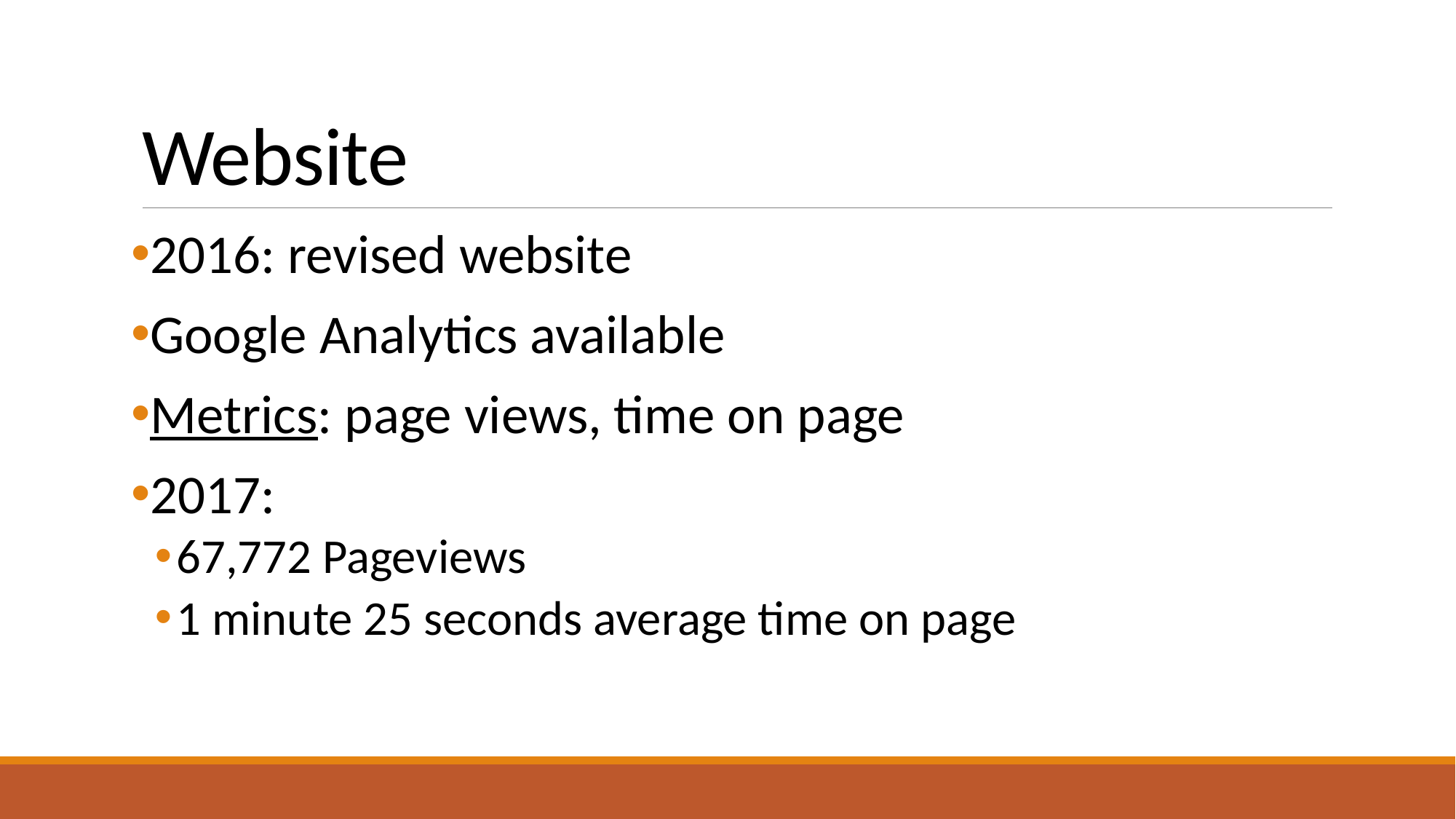

# Website
2016: revised website
Google Analytics available
Metrics: page views, time on page
2017:
67,772 Pageviews
1 minute 25 seconds average time on page